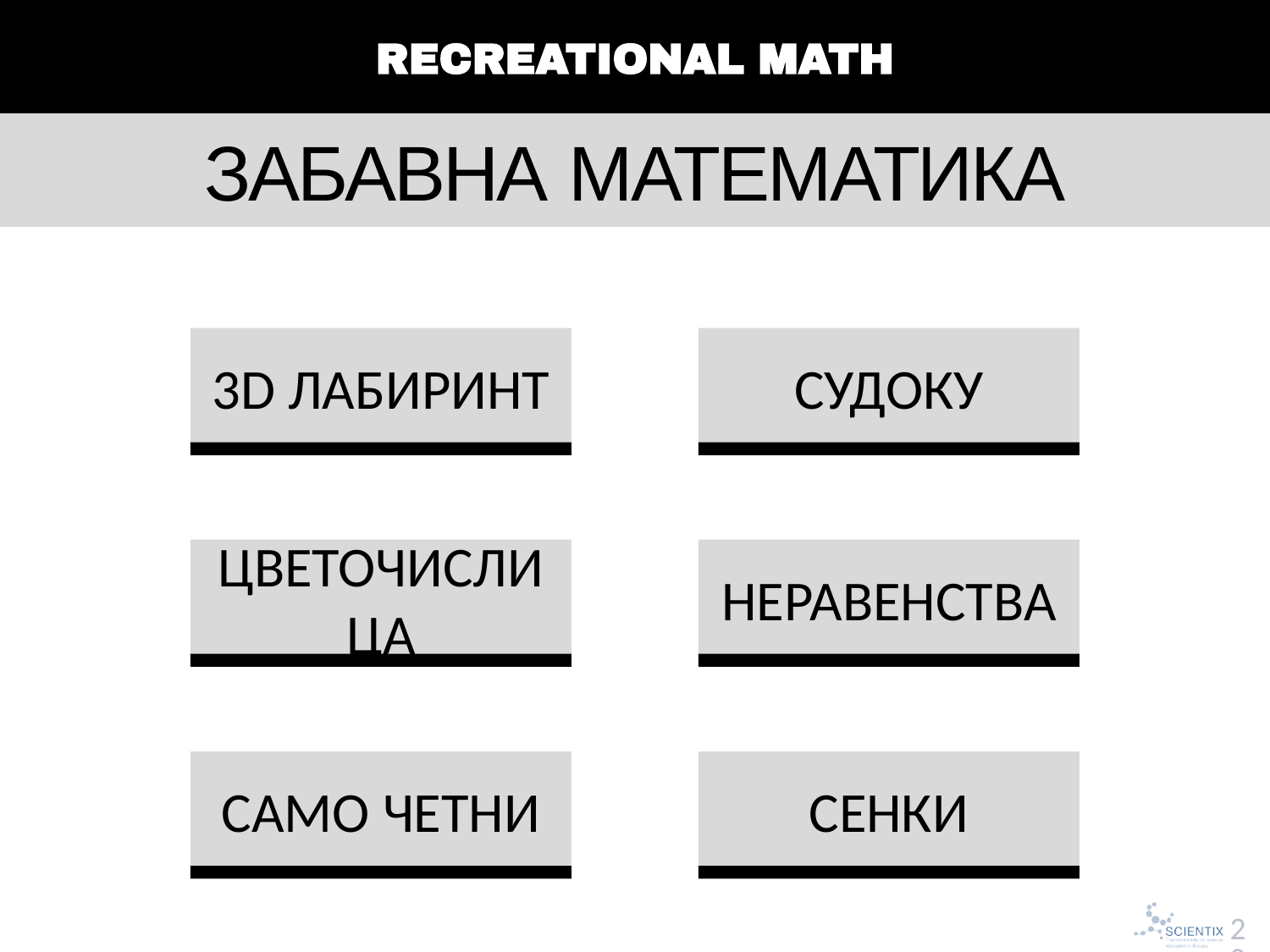

Recreational math
# Забавна математика
3D лабиринт
Судоку

Цветочислица
Неравенства

Само четни
Сенки

28